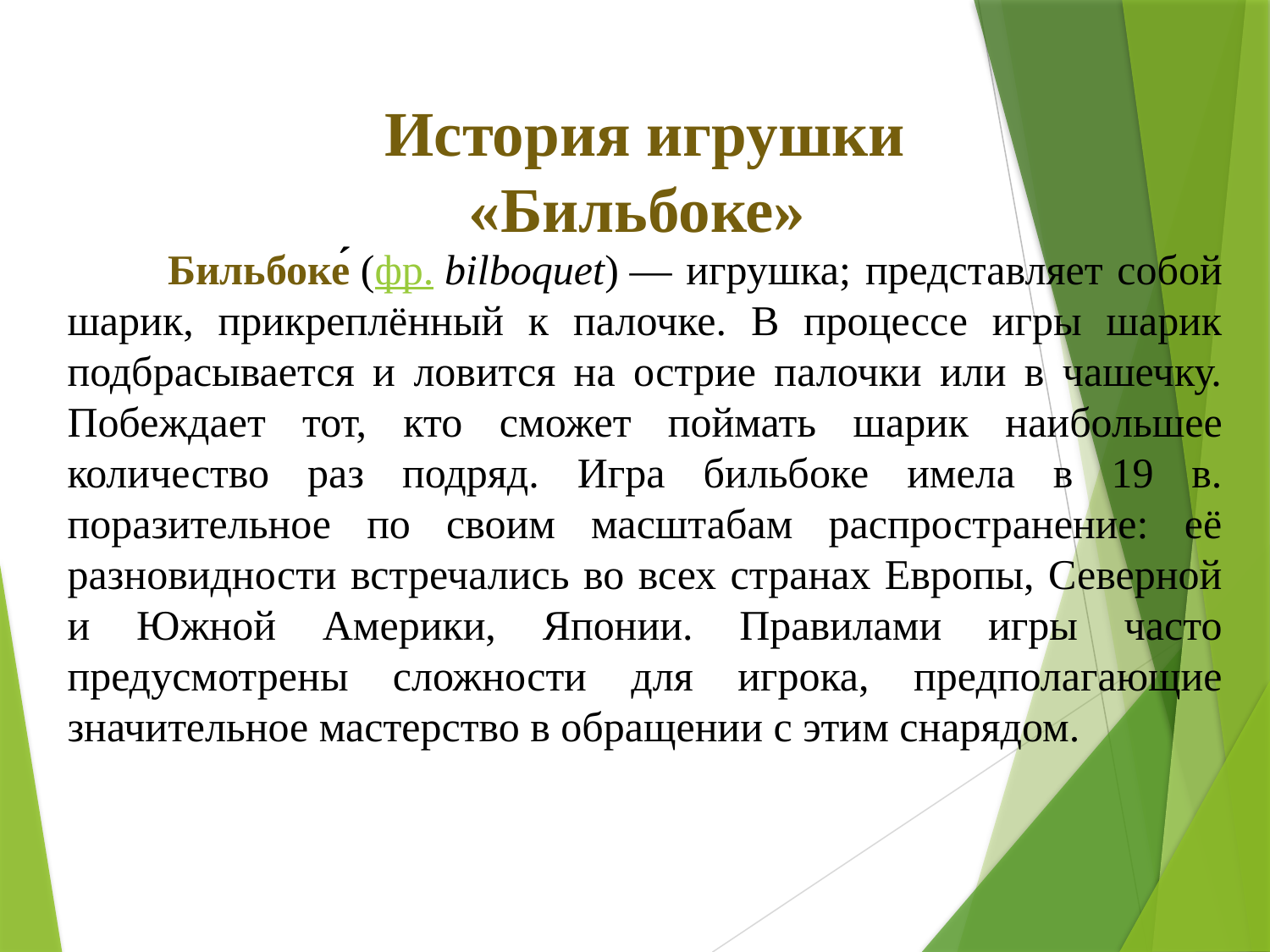

# История игрушки «Бильбоке»
       Бильбоке́ (фр. bilboquet) — игрушка; представляет собой шарик, прикреплённый к палочке. В процессе игры шарик подбрасывается и ловится на острие палочки или в чашечку. Побеждает тот, кто сможет поймать шарик наибольшее количество раз подряд. Игра бильбоке имела в 19 в. поразительное по своим масштабам распространение: её разновидности встречались во всех странах Европы, Северной и Южной Америки, Японии. Правилами игры часто предусмотрены сложности для игрока, предполагающие значительное мастерство в обращении с этим снарядом.